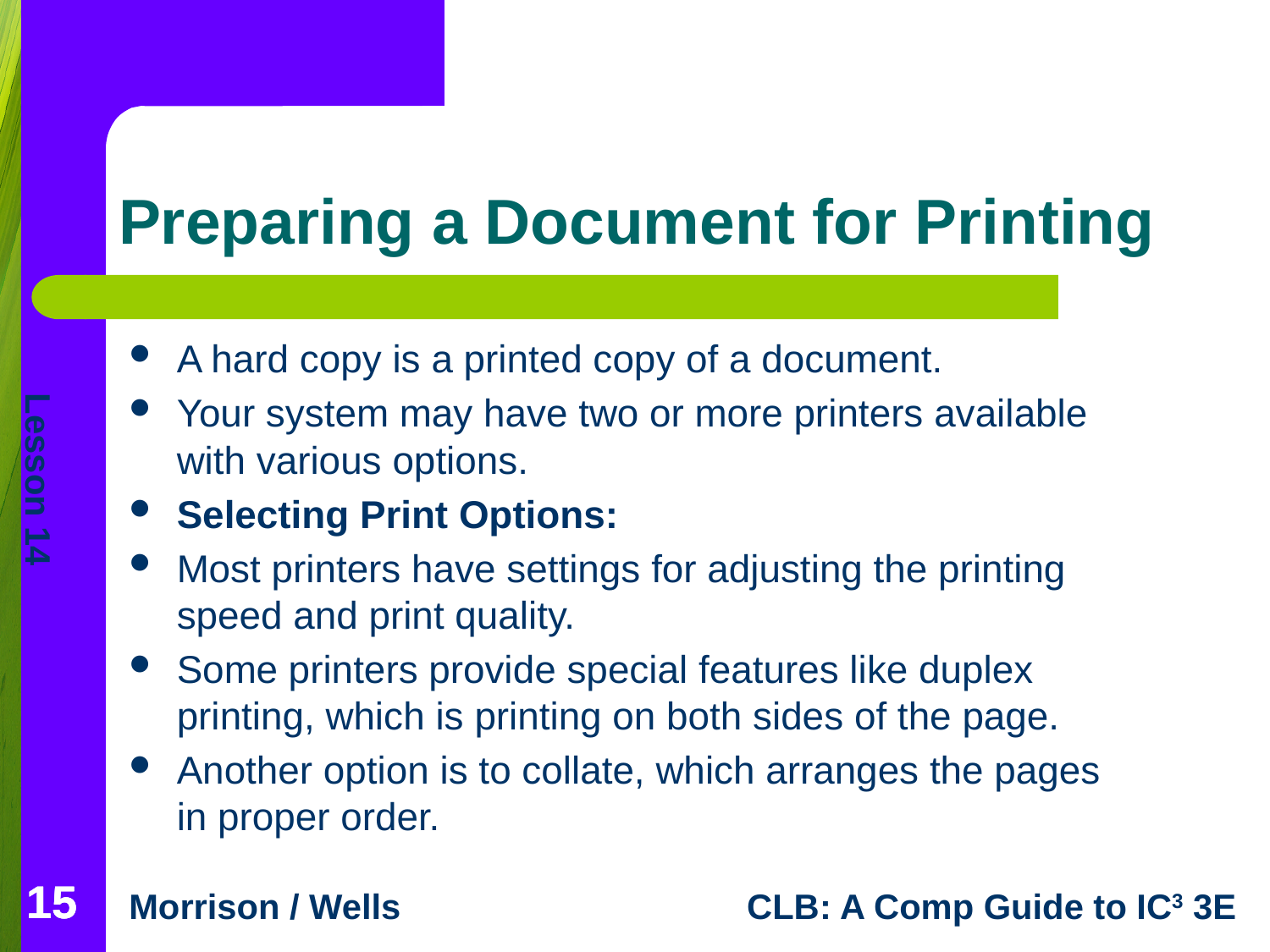

# Preparing a Document for Printing
A hard copy is a printed copy of a document.
Your system may have two or more printers available with various options.
Selecting Print Options:
Most printers have settings for adjusting the printing speed and print quality.
Some printers provide special features like duplex printing, which is printing on both sides of the page.
Another option is to collate, which arranges the pages in proper order.

15
15
15